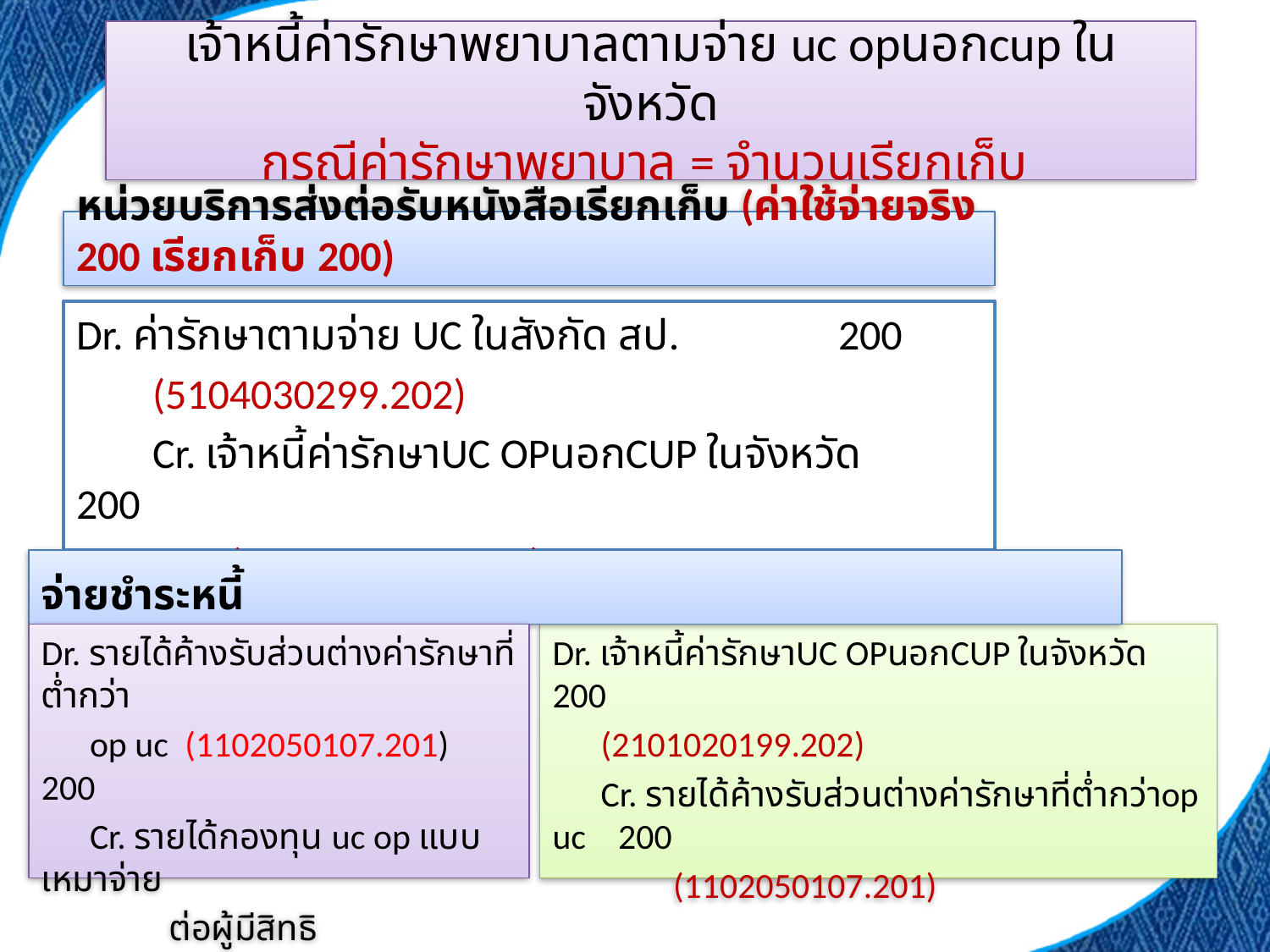

# เจ้าหนี้ค่ารักษาพยาบาลตามจ่าย uc opนอกcup ในจังหวัด กรณีค่ารักษาพยาบาล = จำนวนเรียกเก็บ
หน่วยบริการส่งต่อรับหนังสือเรียกเก็บ (ค่าใช้จ่ายจริง 200 เรียกเก็บ 200)
Dr. ค่ารักษาตามจ่าย UC ในสังกัด สป.		200
        (5104030299.202)
        Cr. เจ้าหนี้ค่ารักษาUC OPนอกCUP ในจังหวัด	200
                (2101020199.202)
จ่ายชำระหนี้
Dr. รายได้ค้างรับส่วนต่างค่ารักษาที่ต่ำกว่า
      op uc  (1102050107.201)      200
      Cr. รายได้กองทุน uc op แบบเหมาจ่าย
              ต่อผู้มีสิทธิ (4301020105.214)        200
Dr. เจ้าหนี้ค่ารักษาUC OPนอกCUP ในจังหวัด	 200
      (2101020199.202)
      Cr. รายได้ค้างรับส่วนต่างค่ารักษาที่ต่ำกว่าop uc    200
               (1102050107.201)